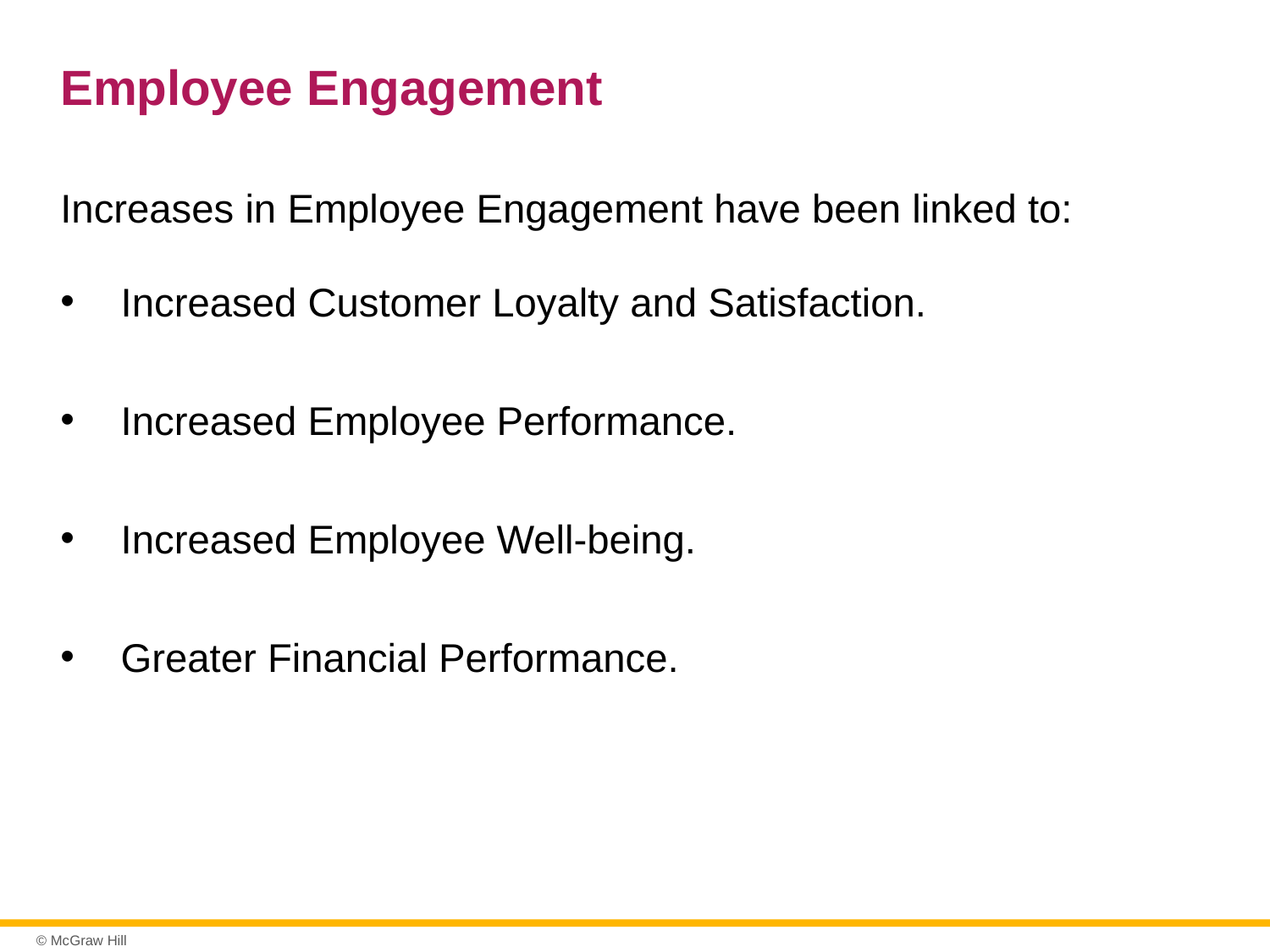

# Employee Engagement
Increases in Employee Engagement have been linked to:
Increased Customer Loyalty and Satisfaction.

Increased Employee Performance.

Increased Employee Well-being.

Greater Financial Performance.